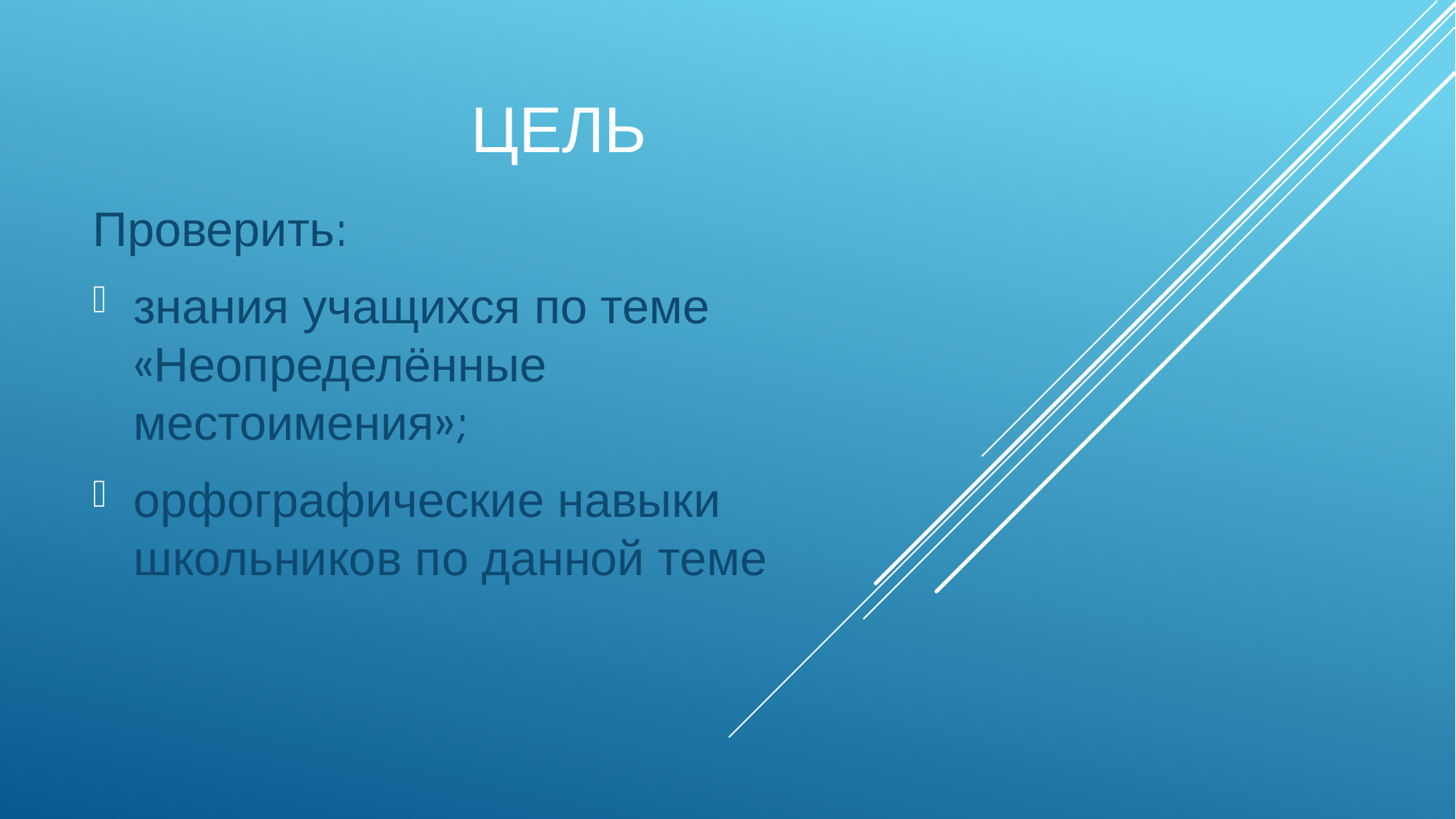

# ЦЕЛЬ
Проверить:
знания учащихся по теме «Неопределённые местоимения»;
орфографические навыки школьников по данной теме